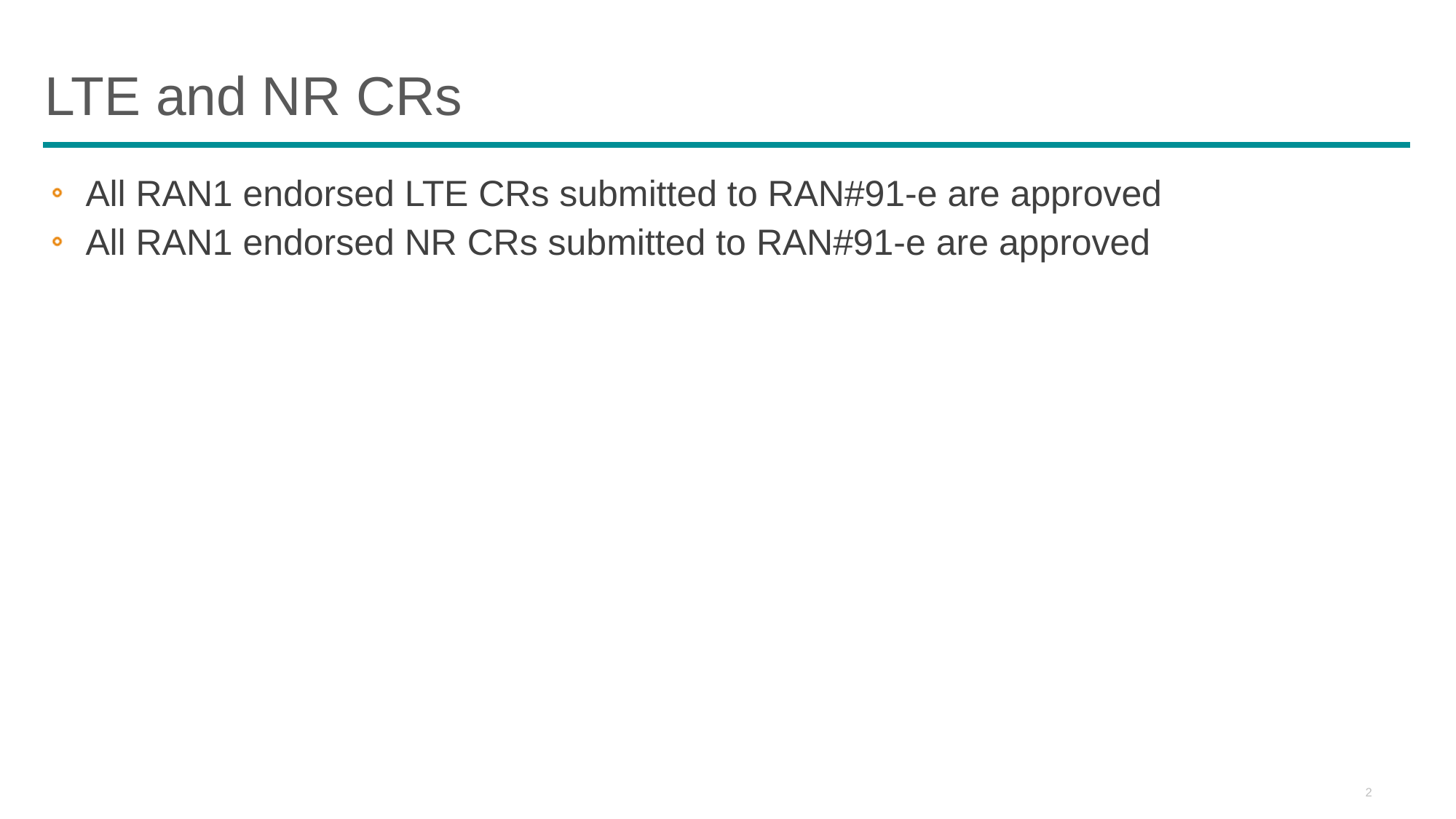

# LTE and NR CRs
All RAN1 endorsed LTE CRs submitted to RAN#91-e are approved
All RAN1 endorsed NR CRs submitted to RAN#91-e are approved